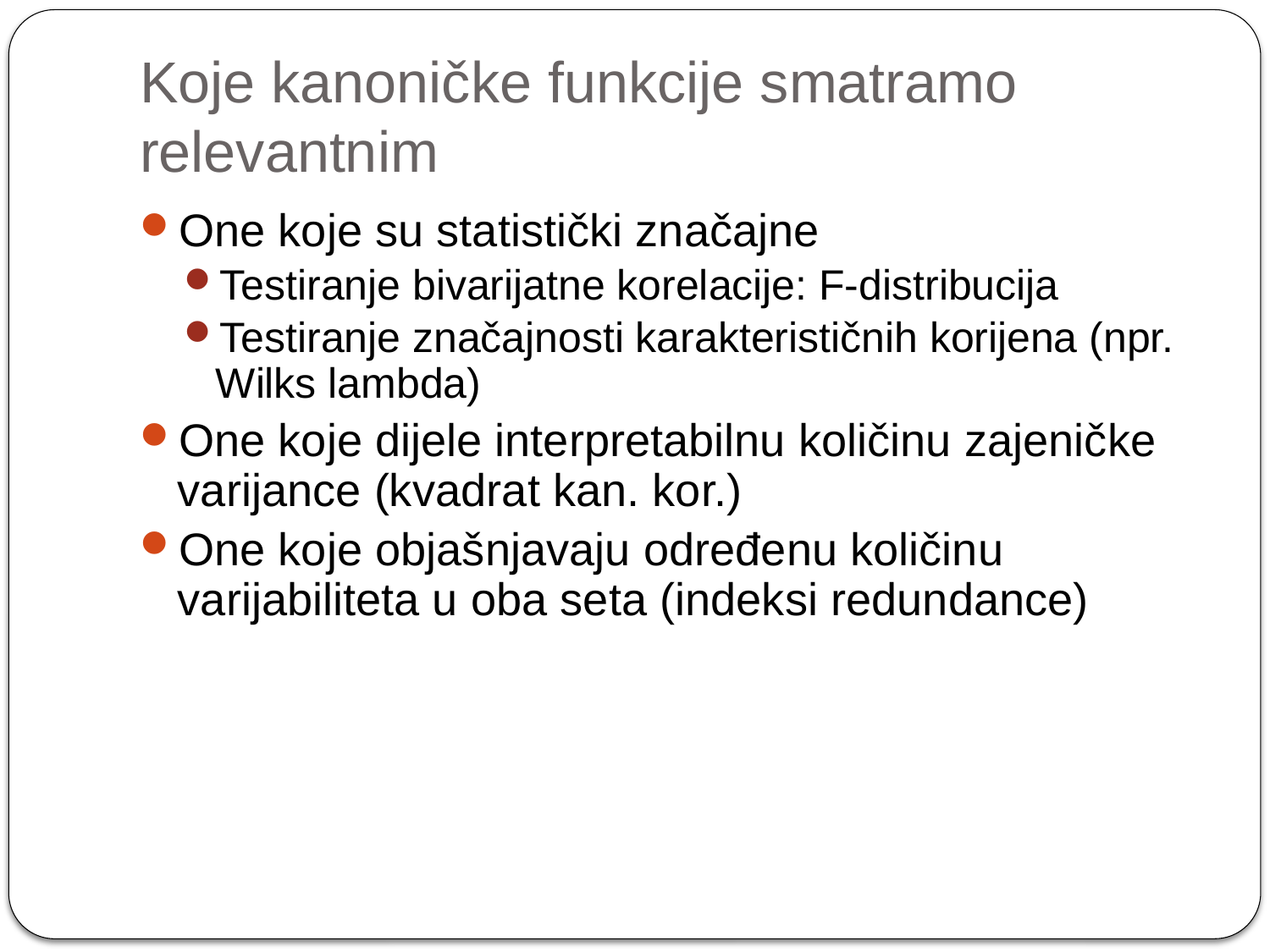

# Koje kanoničke funkcije smatramo relevantnim
One koje su statistički značajne
Testiranje bivarijatne korelacije: F-distribucija
Testiranje značajnosti karakterističnih korijena (npr. Wilks lambda)
One koje dijele interpretabilnu količinu zajeničke varijance (kvadrat kan. kor.)
One koje objašnjavaju određenu količinu varijabiliteta u oba seta (indeksi redundance)